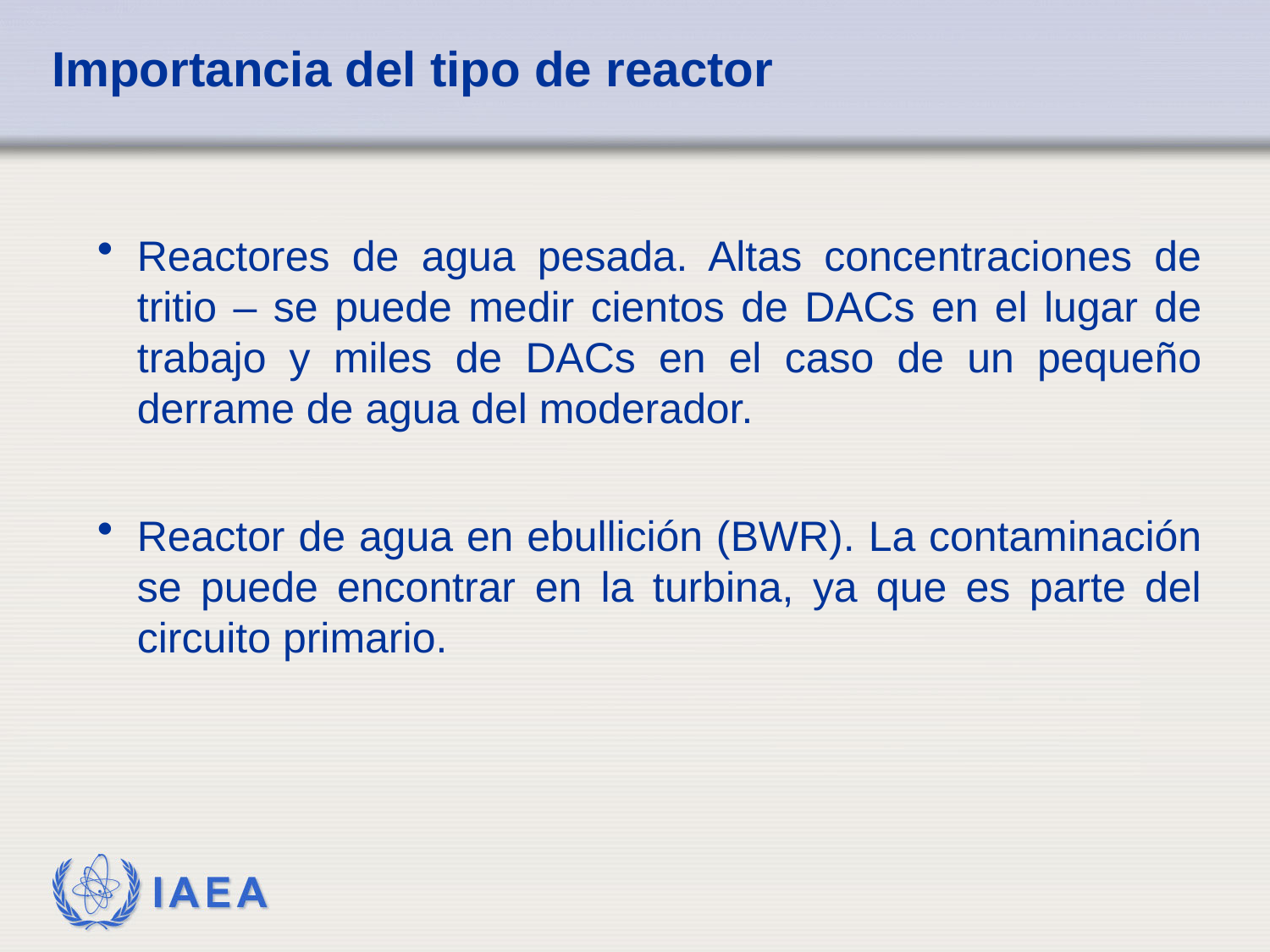

# Importancia del tipo de reactor
Reactores de agua pesada. Altas concentraciones de tritio – se puede medir cientos de DACs en el lugar de trabajo y miles de DACs en el caso de un pequeño derrame de agua del moderador.

Reactor de agua en ebullición (BWR). La contaminación se puede encontrar en la turbina, ya que es parte del circuito primario.